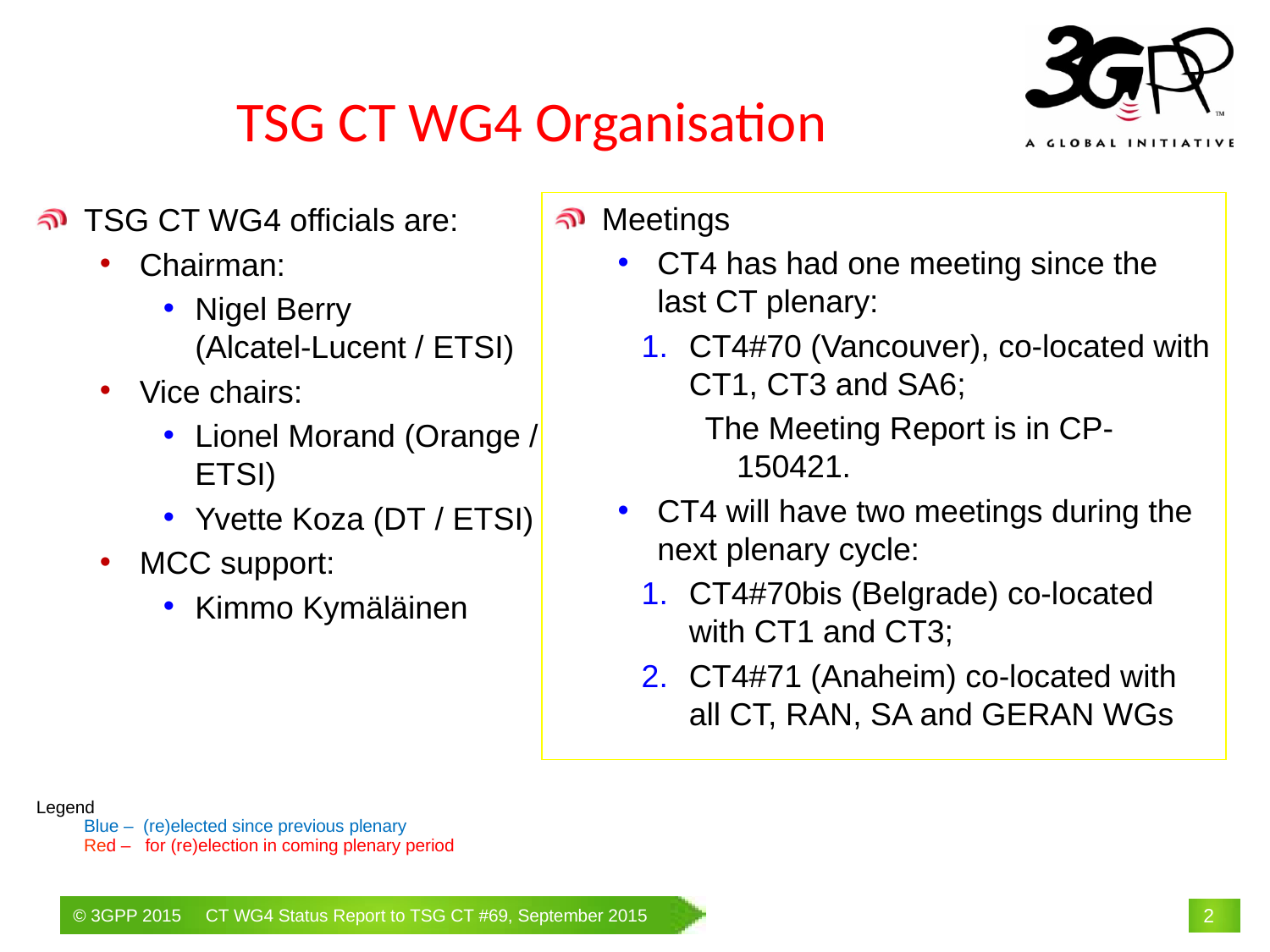

TSG CT WG4 Organisation
Meetings
CT4 has had one meeting since the last CT plenary:
CT4#70 (Vancouver), co-located with CT1, CT3 and SA6;
The Meeting Report is in CP-150421.
CT4 will have two meetings during the next plenary cycle:
CT4#70bis (Belgrade) co-located with CT1 and CT3;
CT4#71 (Anaheim) co-located with all CT, RAN, SA and GERAN WGs
TSG CT WG4 officials are:
Chairman:
Nigel Berry
(Alcatel-Lucent / ETSI)
Vice chairs:
Lionel Morand (Orange / ETSI)
Yvette Koza (DT / ETSI)
MCC support:
Kimmo Kymäläinen
Legend
Blue –  (re)elected since previous plenary
Red –   for (re)election in coming plenary period